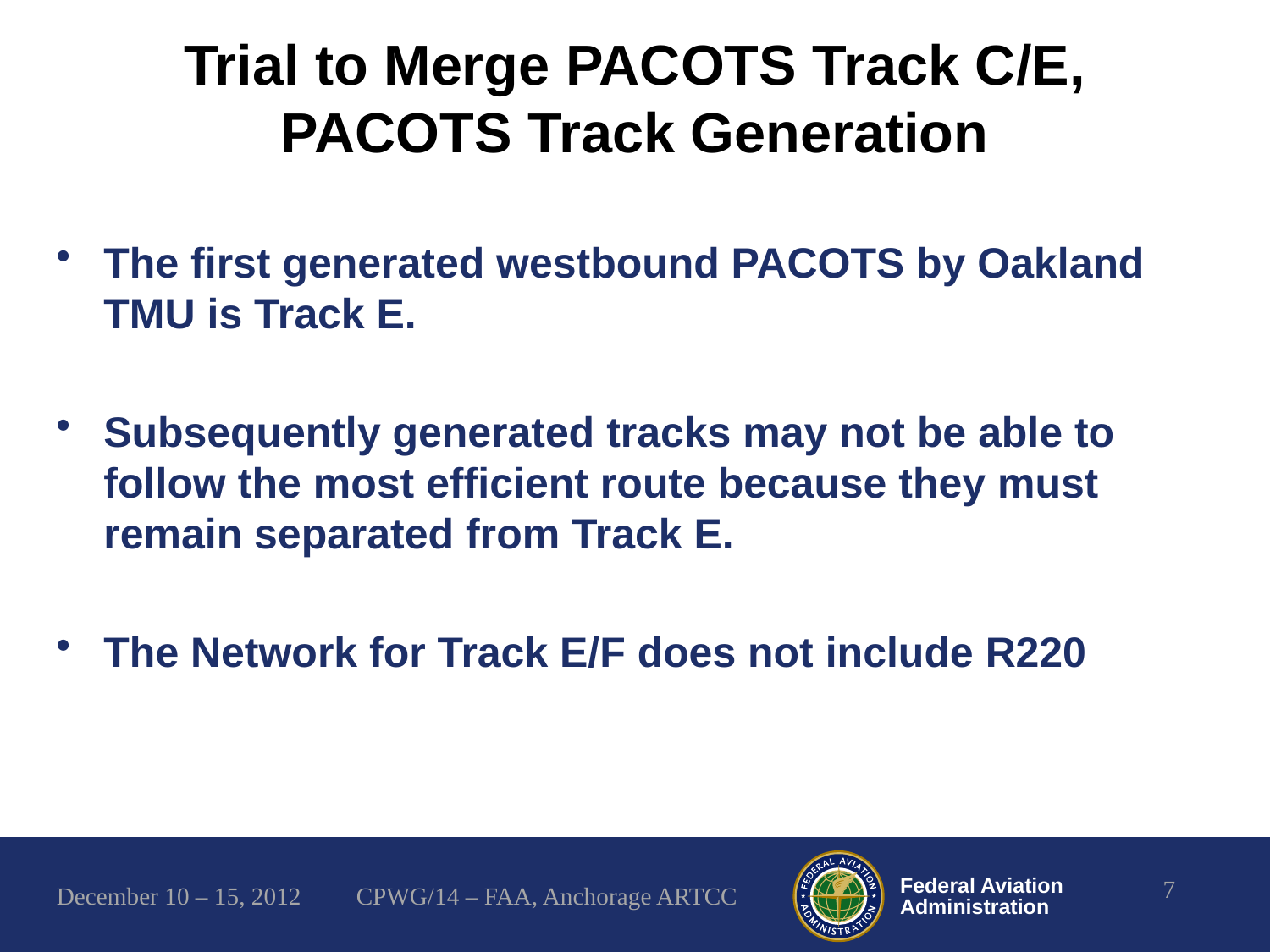

# Trial to Merge PACOTS Track C/E, PACOTS Track Generation
The first generated westbound PACOTS by Oakland TMU is Track E.

Subsequently generated tracks may not be able to follow the most efficient route because they must remain separated from Track E.

The Network for Track E/F does not include R220
7
CPWG/14 – FAA, Anchorage ARTCC
December 10 – 15, 2012